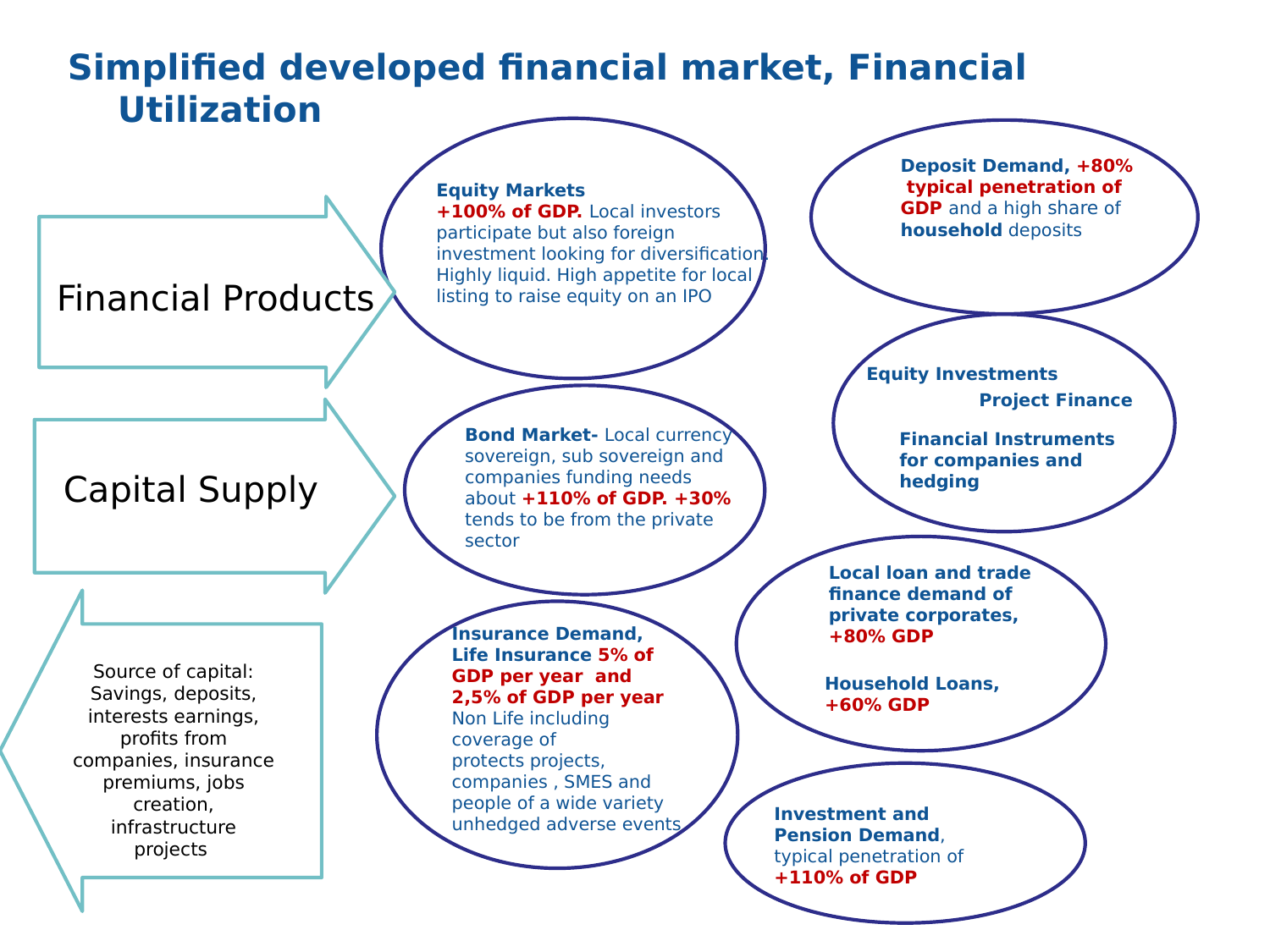

Simplified developed financial market, Financial Utilization

Deposit Demand, +80%  typical penetration of GDP and a high share of household deposits

Equity Markets
+100% of GDP. Local investors participate but also foreign investment looking for diversification. Highly liquid. High appetite for local listing to raise equity on an IPO
Financial Products

Equity Investments
Project Finance

Bond Market- Local currency sovereign, sub sovereign and companies funding needs about +110% of GDP. +30% tends to be from the private sector
Financial Instruments for companies and hedging
Capital Supply

Local loan and trade finance demand of private corporates, +80% GDP

Insurance Demand,  Life Insurance 5% of GDP per year  and 2,5% of GDP per year Non Life including coverage of
protects projects, companies , SMES and people of a wide variety unhedged adverse events
Source of capital: Savings, deposits, interests earnings, profits from companies, insurance premiums, jobs creation, infrastructure projects
Household Loans, +60% GDP

Investment and Pension Demand, typical penetration of +110% of GDP